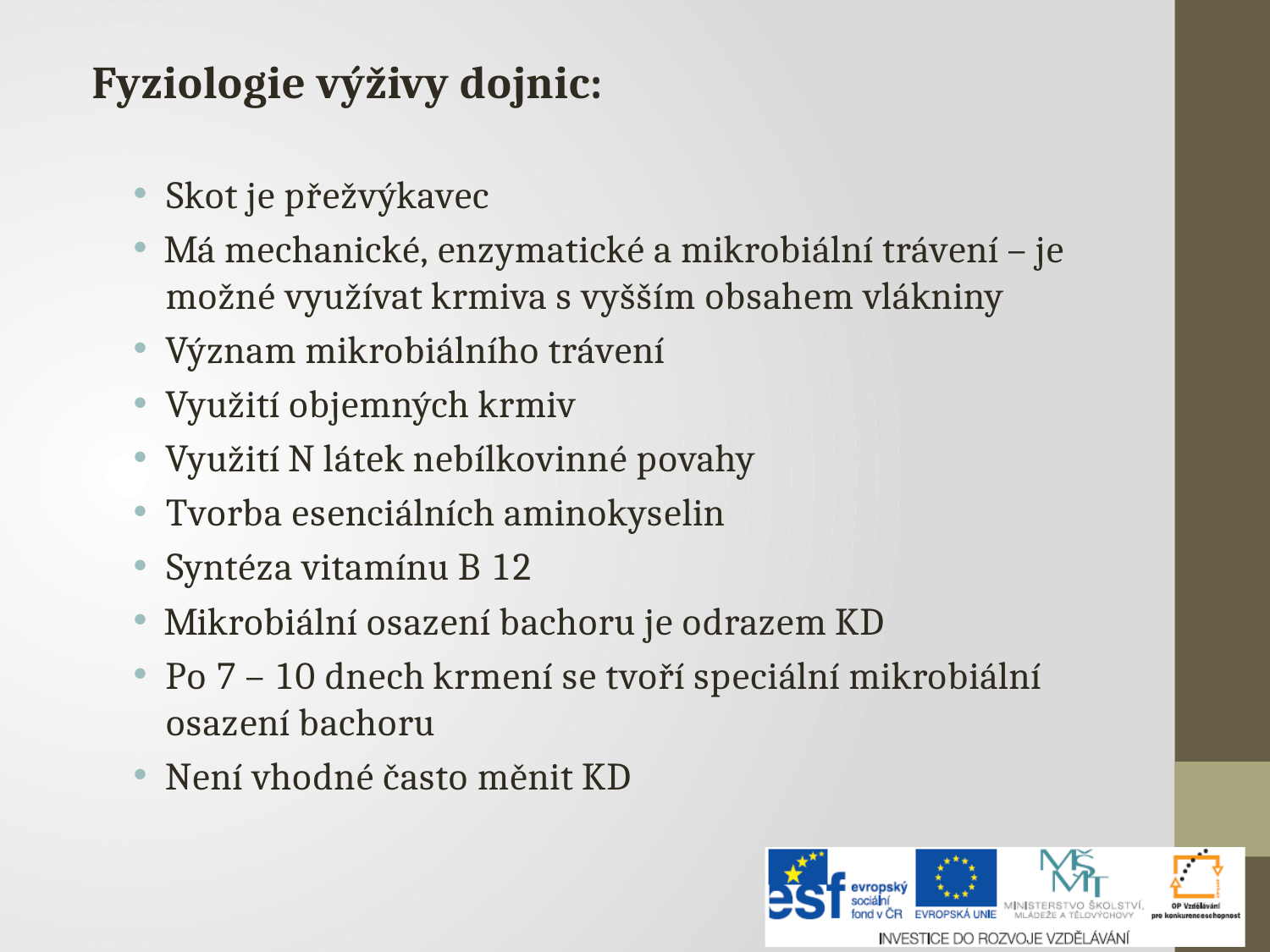

Fyziologie výživy dojnic:

Skot je přežvýkavec
Má mechanické, enzymatické a mikrobiální trávení – je možné využívat krmiva s vyšším obsahem vlákniny
Význam mikrobiálního trávení
Využití objemných krmiv
Využití N látek nebílkovinné povahy
Tvorba esenciálních aminokyselin
Syntéza vitamínu B 12
Mikrobiální osazení bachoru je odrazem KD
Po 7 – 10 dnech krmení se tvoří speciální mikrobiální osazení bachoru
Není vhodné často měnit KD